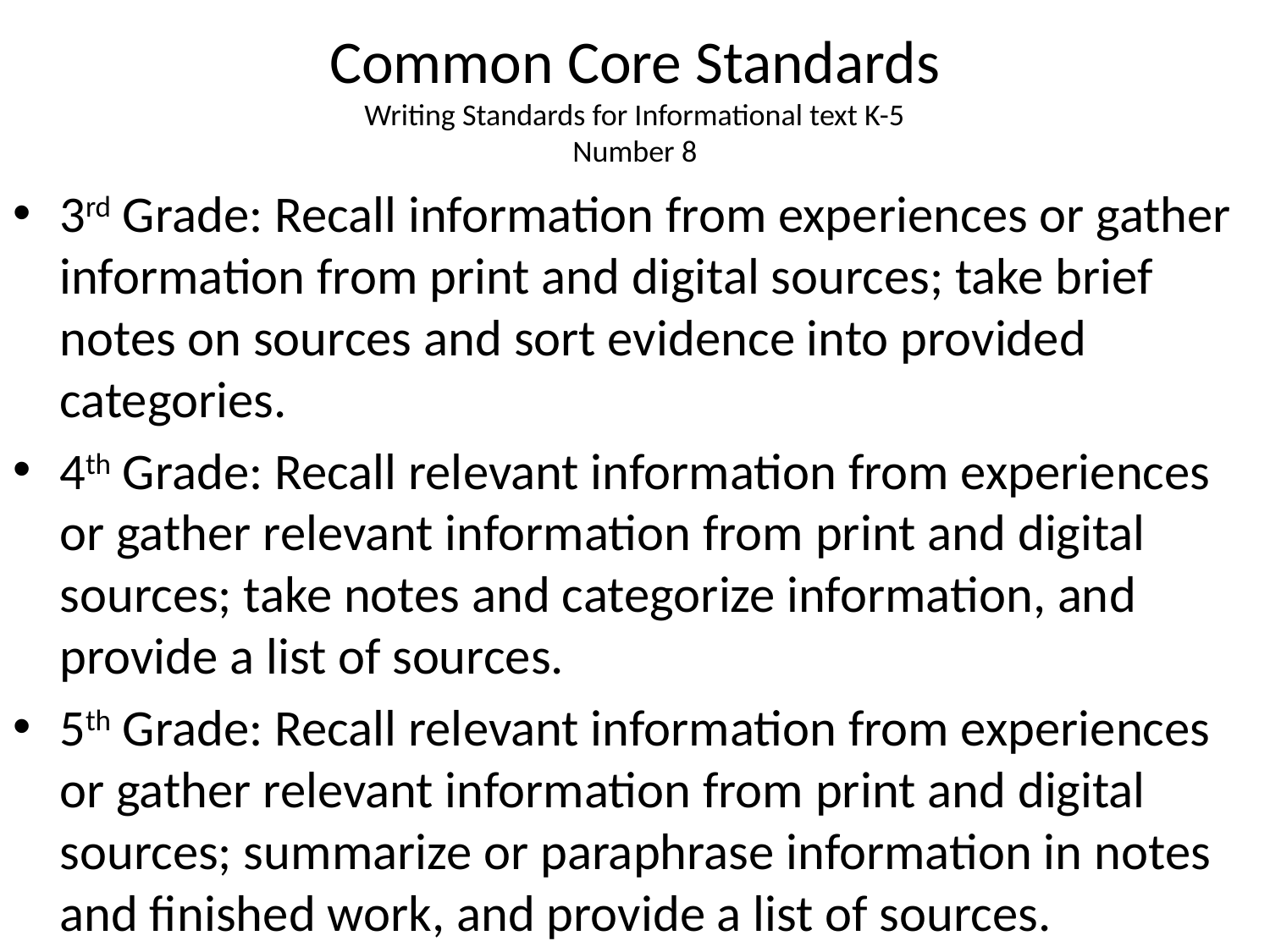

# Common Core Standards Writing Standards for Informational text K-5 Number 8
3rd Grade: Recall information from experiences or gather information from print and digital sources; take brief notes on sources and sort evidence into provided categories.
4th Grade: Recall relevant information from experiences or gather relevant information from print and digital sources; take notes and categorize information, and provide a list of sources.
5th Grade: Recall relevant information from experiences or gather relevant information from print and digital sources; summarize or paraphrase information in notes and finished work, and provide a list of sources.